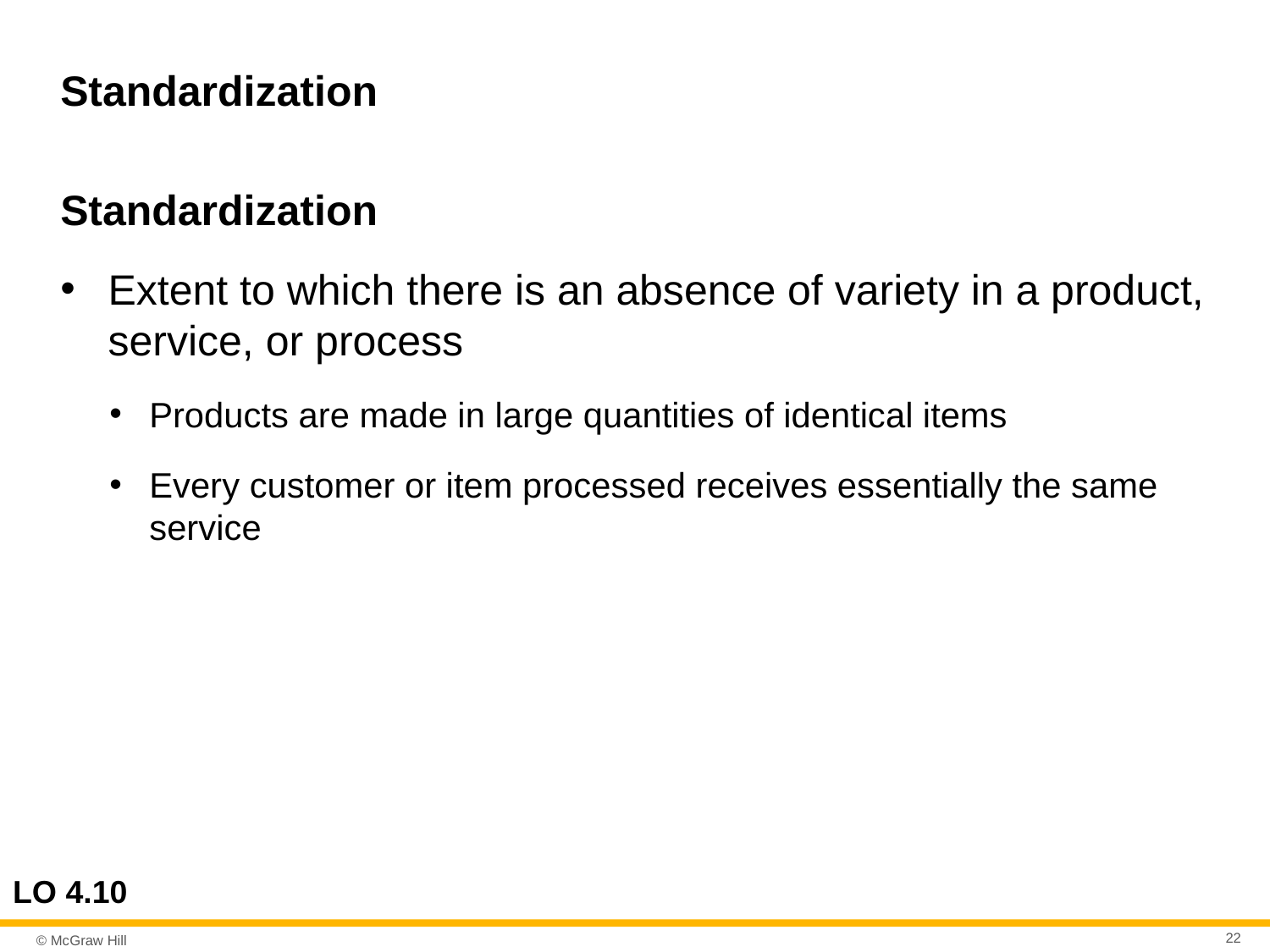

# Standardization
Standardization
Extent to which there is an absence of variety in a product, service, or process
Products are made in large quantities of identical items
Every customer or item processed receives essentially the same service
LO 4.10